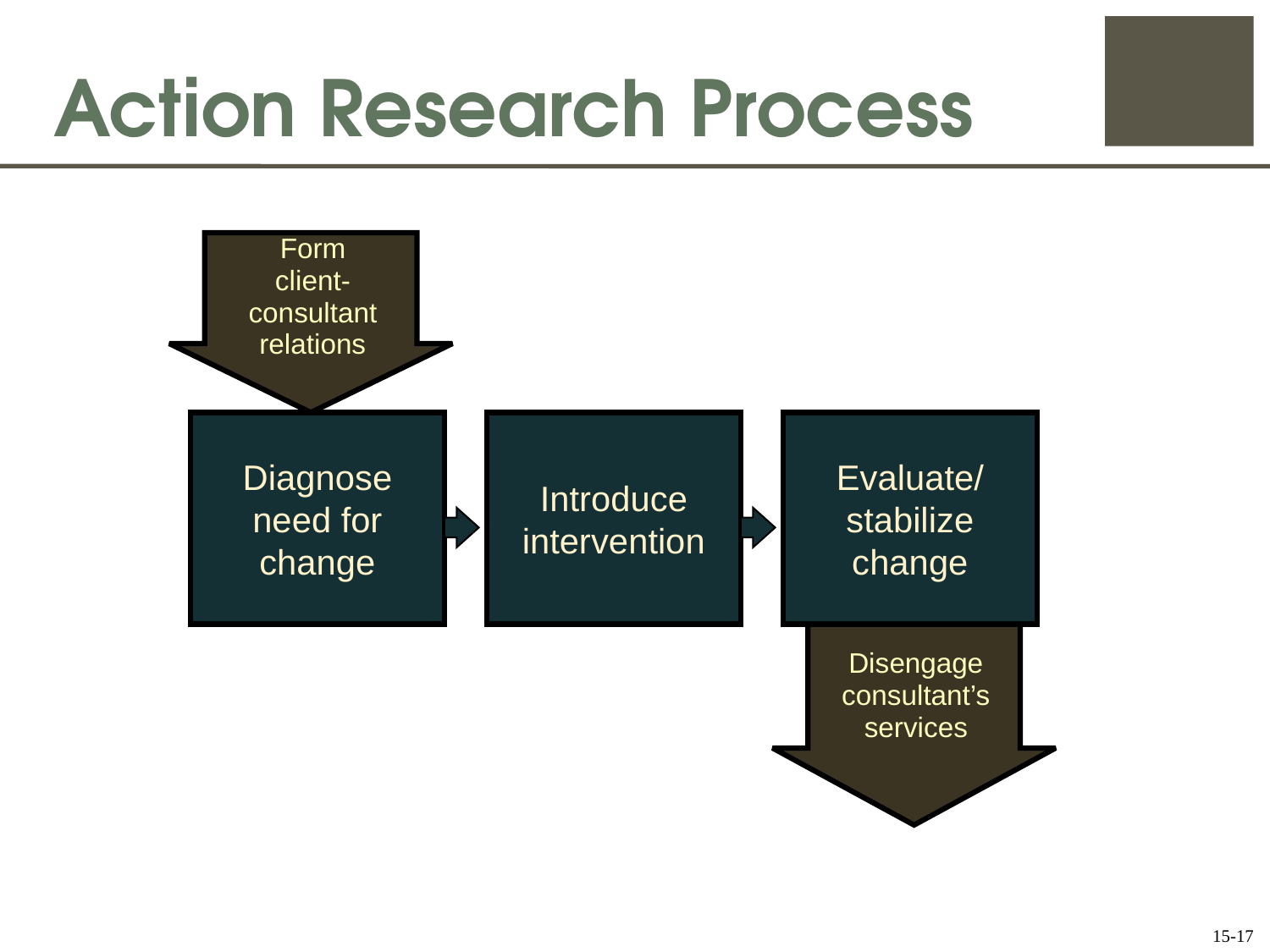

# Action Research Process
Form
client-
consultant
relations
Diagnose
need for
change
Introduce
intervention

Evaluate/
stabilize
change

Disengage
consultant’s
services